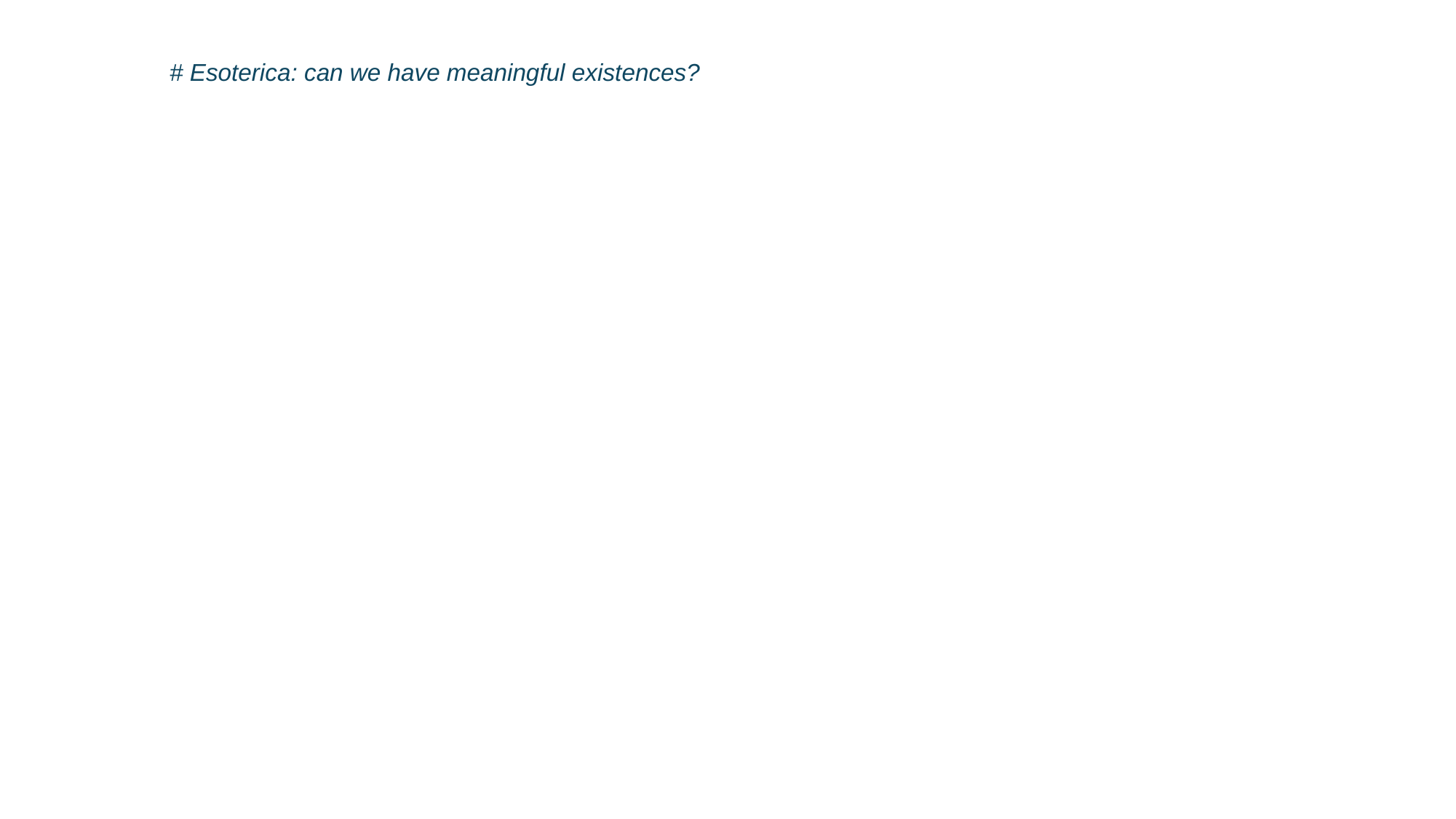

# Esoterica: can we have meaningful existences?